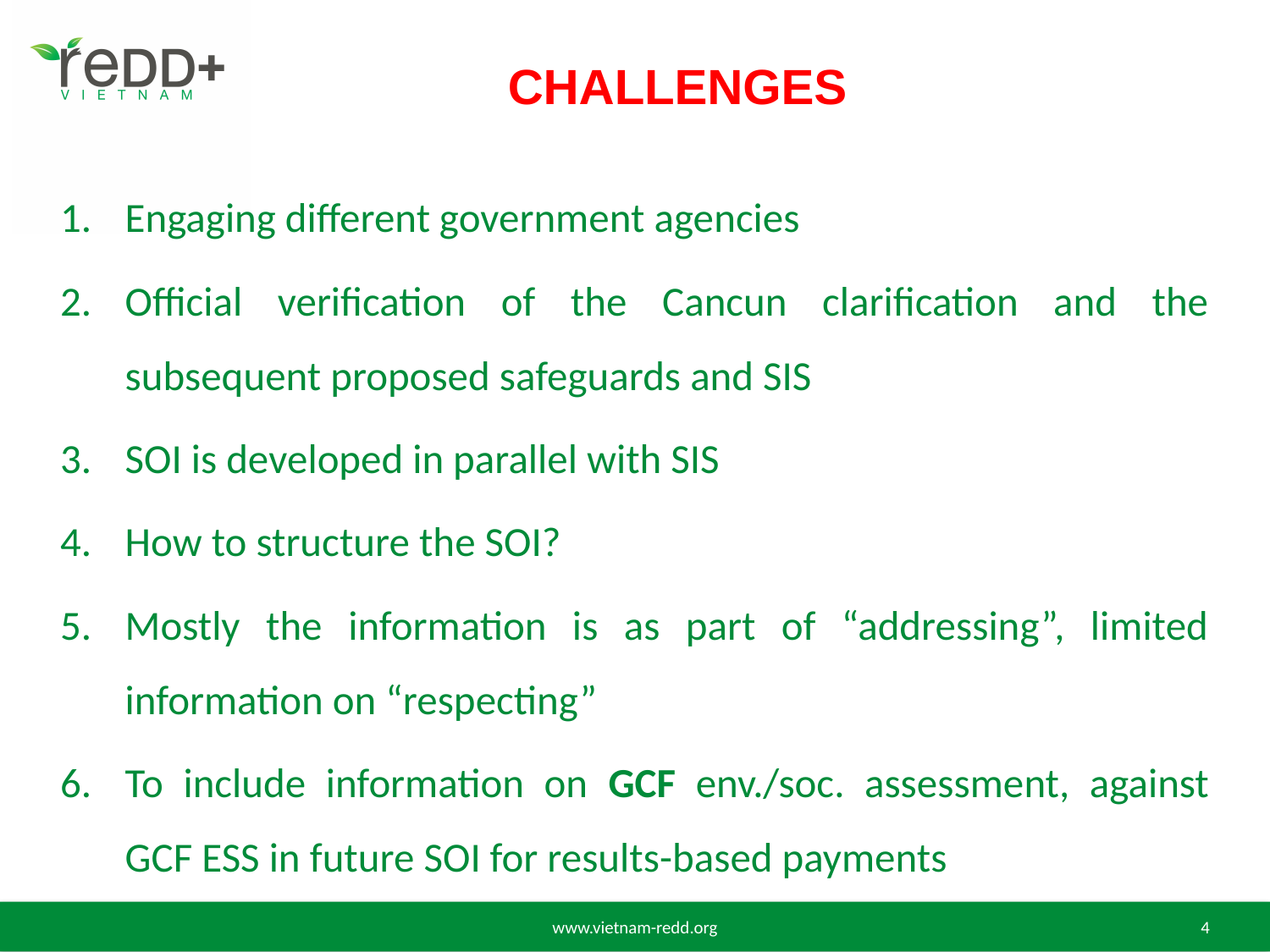

# CHALLENGES
Engaging different government agencies
Official verification of the Cancun clarification and the subsequent proposed safeguards and SIS
SOI is developed in parallel with SIS
How to structure the SOI?
Mostly the information is as part of “addressing”, limited information on “respecting”
To include information on GCF env./soc. assessment, against GCF ESS in future SOI for results-based payments

www.vietnam-redd.org
4